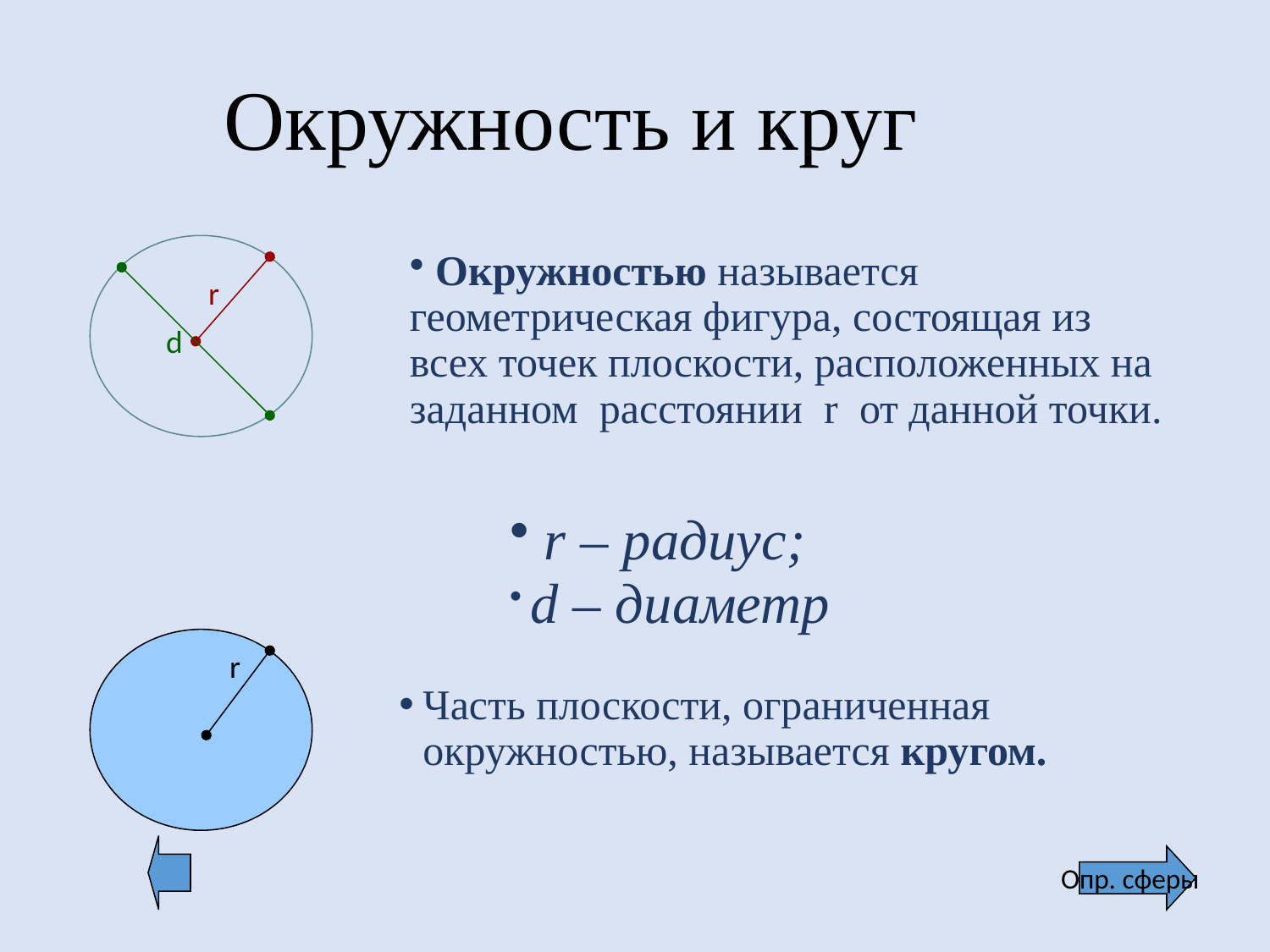

Окружность и круг

 Окружностью называется геометрическая фигура, состоящая из всех точек плоскости, расположенных на заданном  расстоянии  r  от данной точки.

r

d
 r – радиус;
 d – диаметр

r

Часть плоскости, ограниченная окружностью, называется кругом.

Опр. сферы